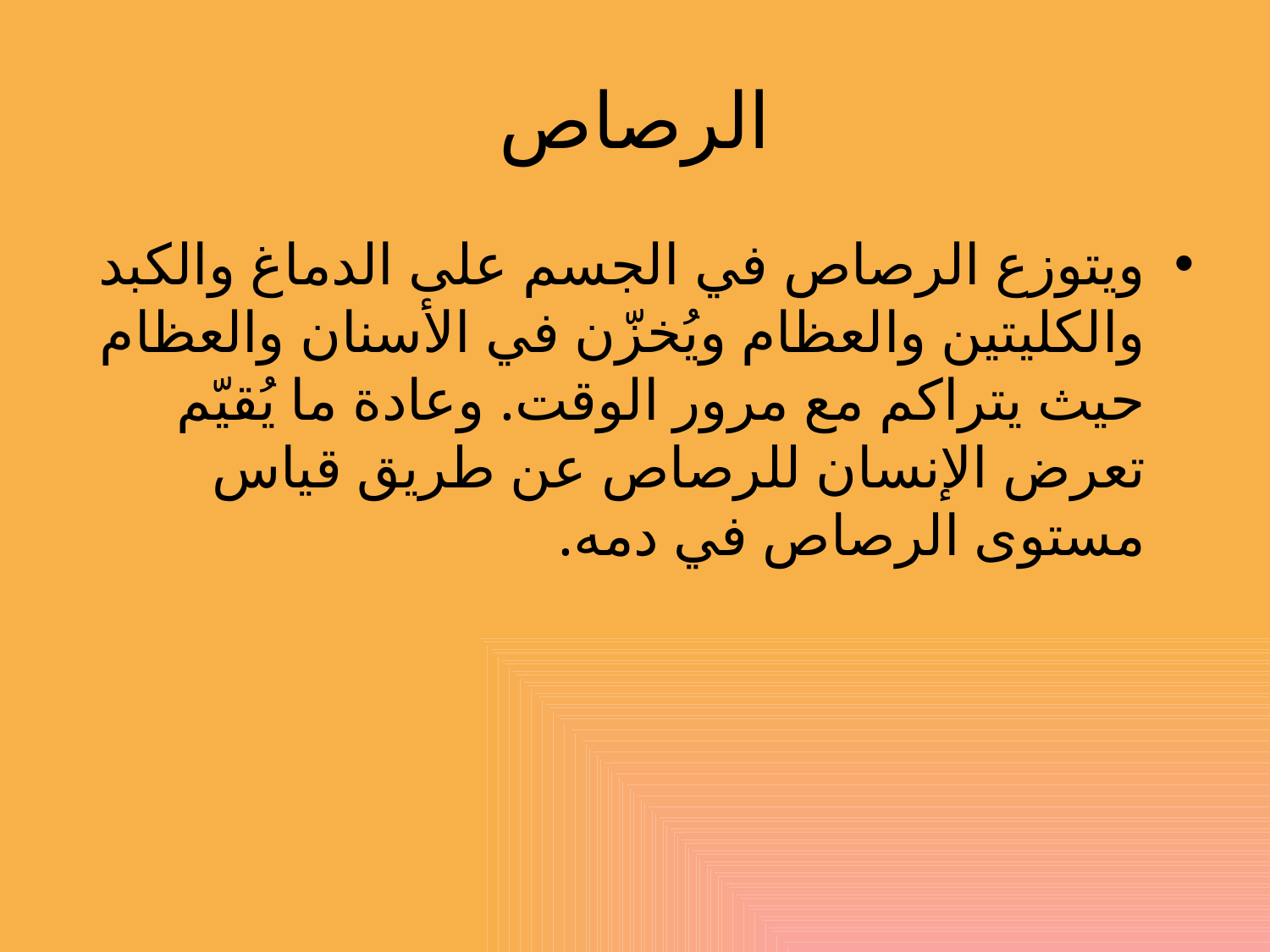

# الرصاص
ويتوزع الرصاص في الجسم على الدماغ والكبد والكليتين والعظام ويُخزّن في الأسنان والعظام حيث يتراكم مع مرور الوقت. وعادة ما يُقيّم تعرض الإنسان للرصاص عن طريق قياس مستوى الرصاص في دمه.